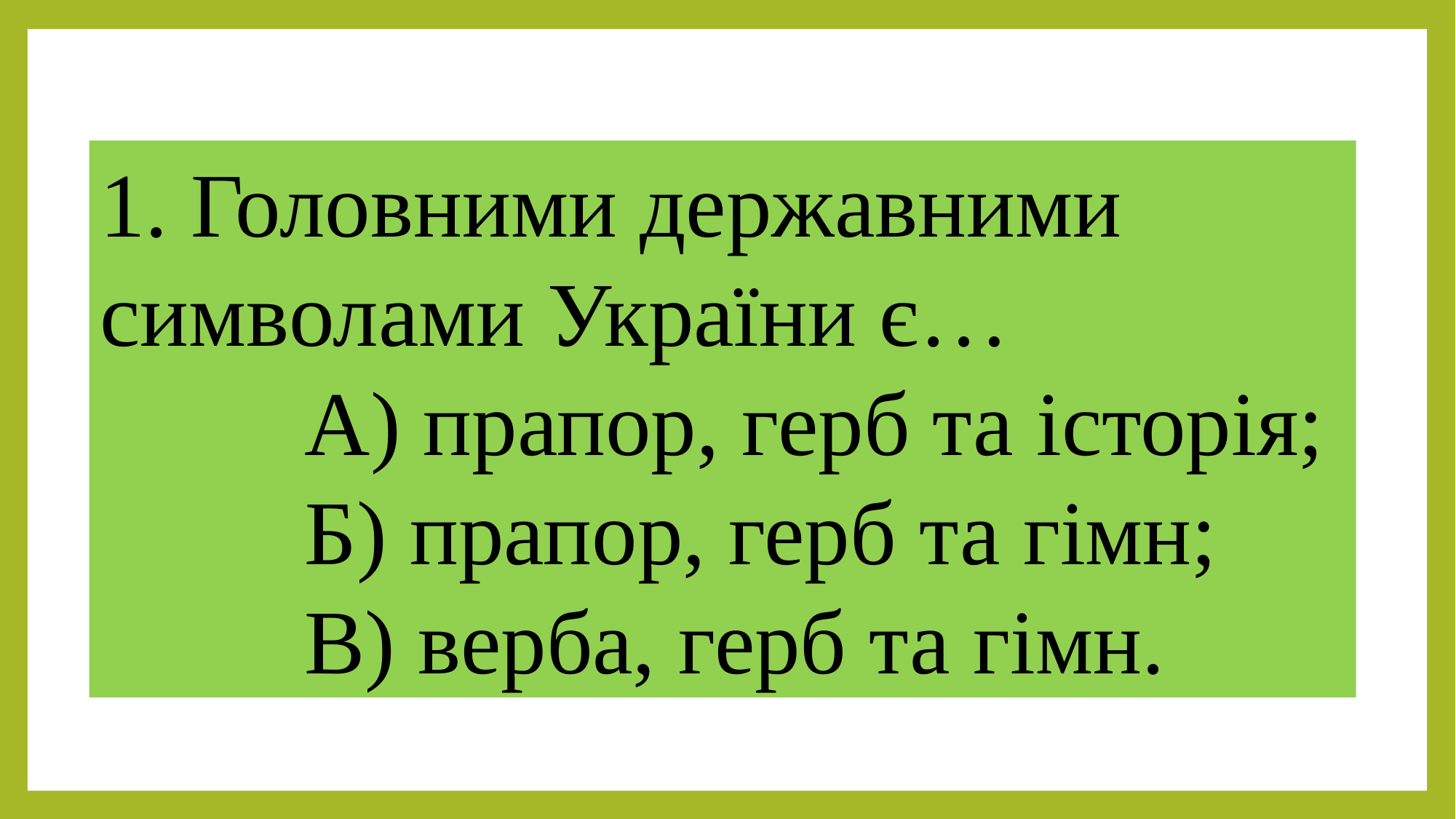

1. Головними державними символами України є…
         А) прапор, герб та історія;
         Б) прапор, герб та гімн;
         В) верба, герб та гімн.